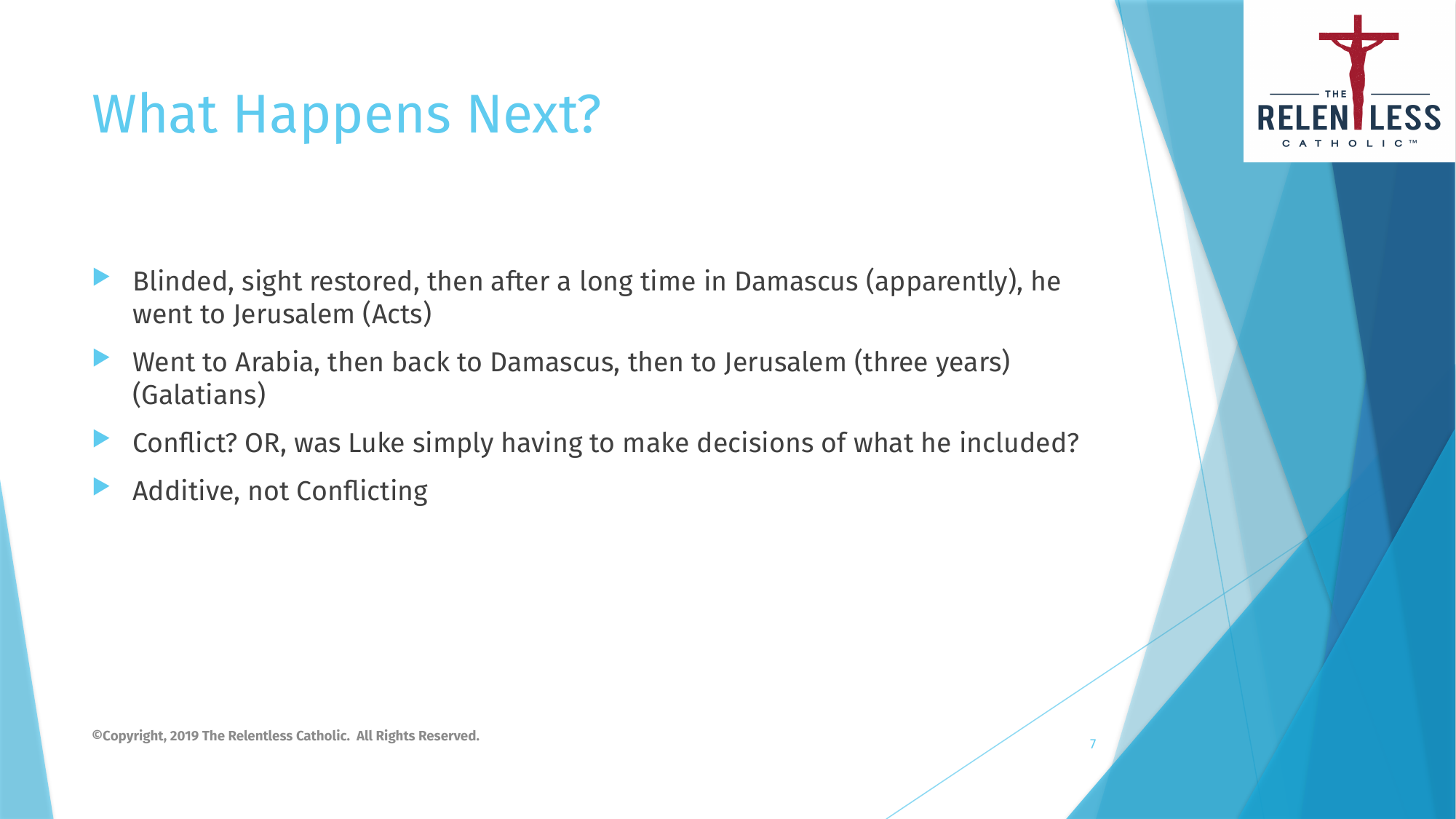

# What Happens Next?
Blinded, sight restored, then after a long time in Damascus (apparently), he went to Jerusalem (Acts)
Went to Arabia, then back to Damascus, then to Jerusalem (three years) (Galatians)
Conflict? OR, was Luke simply having to make decisions of what he included?
Additive, not Conflicting
©Copyright, 2019 The Relentless Catholic.  All Rights Reserved.

7